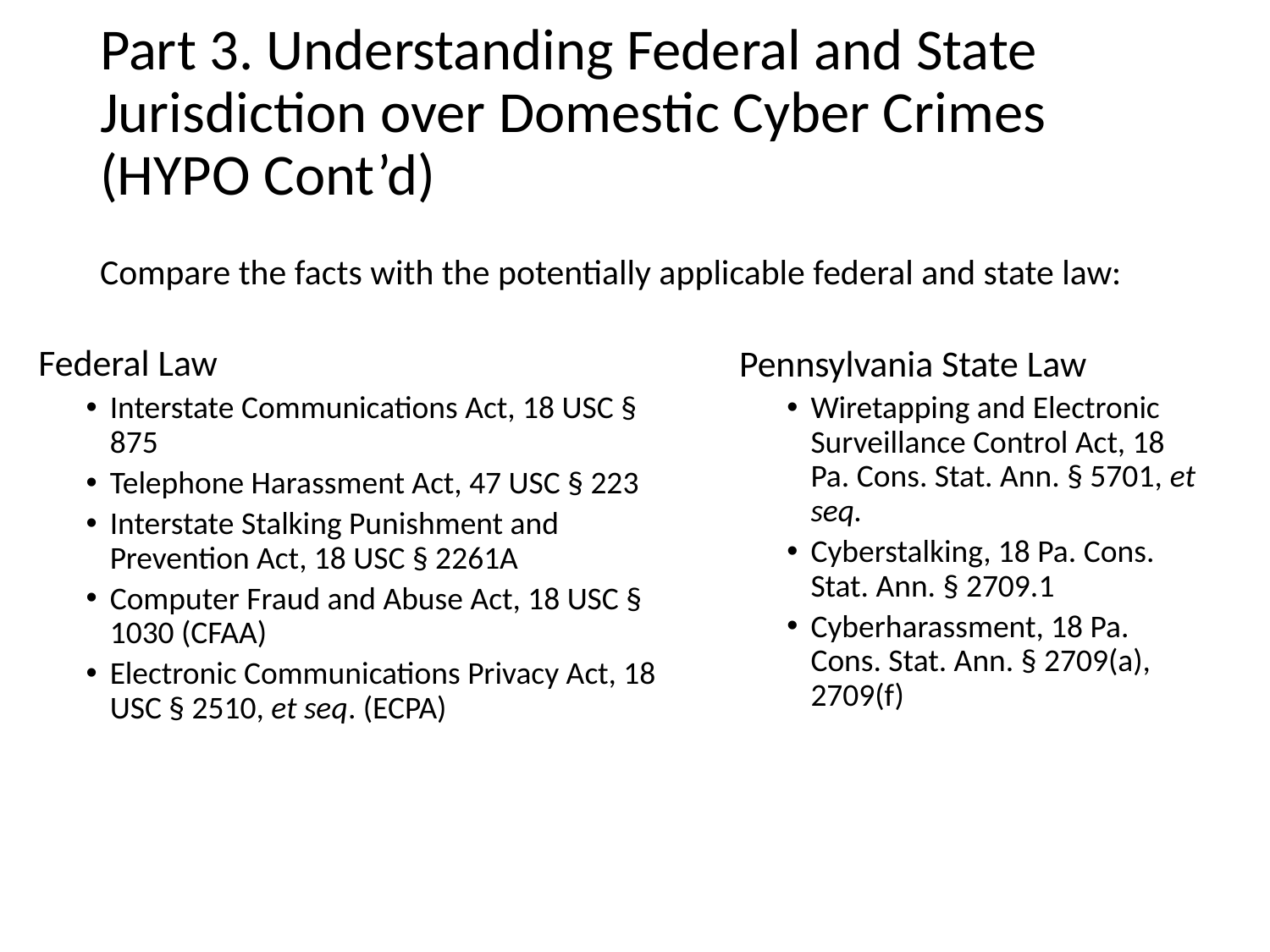

# Part 3. Understanding Federal and State Jurisdiction over Domestic Cyber Crimes (HYPO Cont’d)
Compare the facts with the potentially applicable federal and state law:
Federal Law
Interstate Communications Act, 18 USC § 875
Telephone Harassment Act, 47 USC § 223
Interstate Stalking Punishment and Prevention Act, 18 USC § 2261A
Computer Fraud and Abuse Act, 18 USC § 1030 (CFAA)
Electronic Communications Privacy Act, 18 USC § 2510, et seq. (ECPA)
Pennsylvania State Law
Wiretapping and Electronic Surveillance Control Act, 18 Pa. Cons. Stat. Ann. § 5701, et seq.
Cyberstalking, 18 Pa. Cons. Stat. Ann. § 2709.1
Cyberharassment, 18 Pa. Cons. Stat. Ann. § 2709(a), 2709(f)